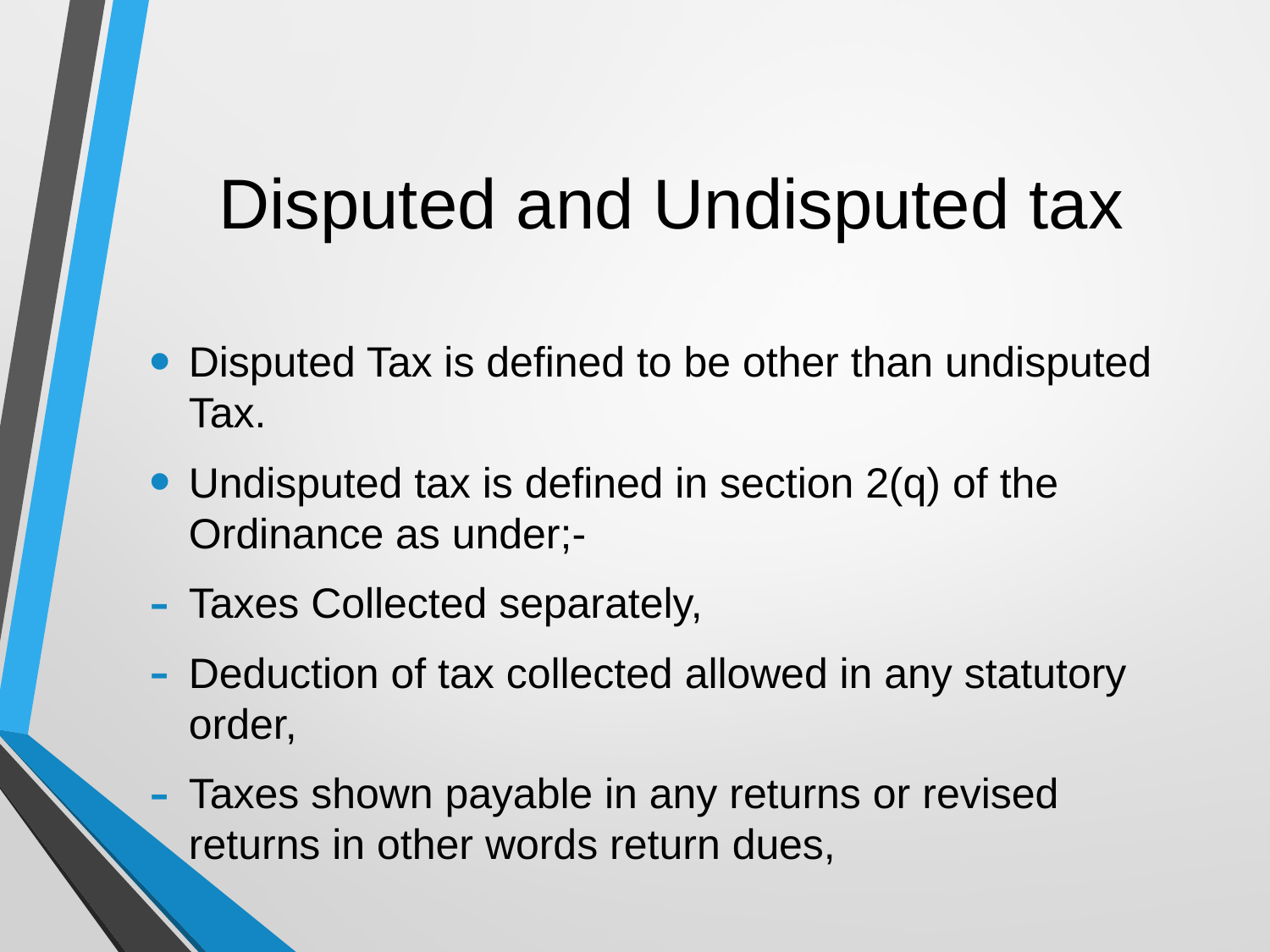

# Disputed and Undisputed tax
Disputed Tax is defined to be other than undisputed Tax.
Undisputed tax is defined in section 2(q) of the Ordinance as under;-
Taxes Collected separately,
Deduction of tax collected allowed in any statutory order,
Taxes shown payable in any returns or revised returns in other words return dues,